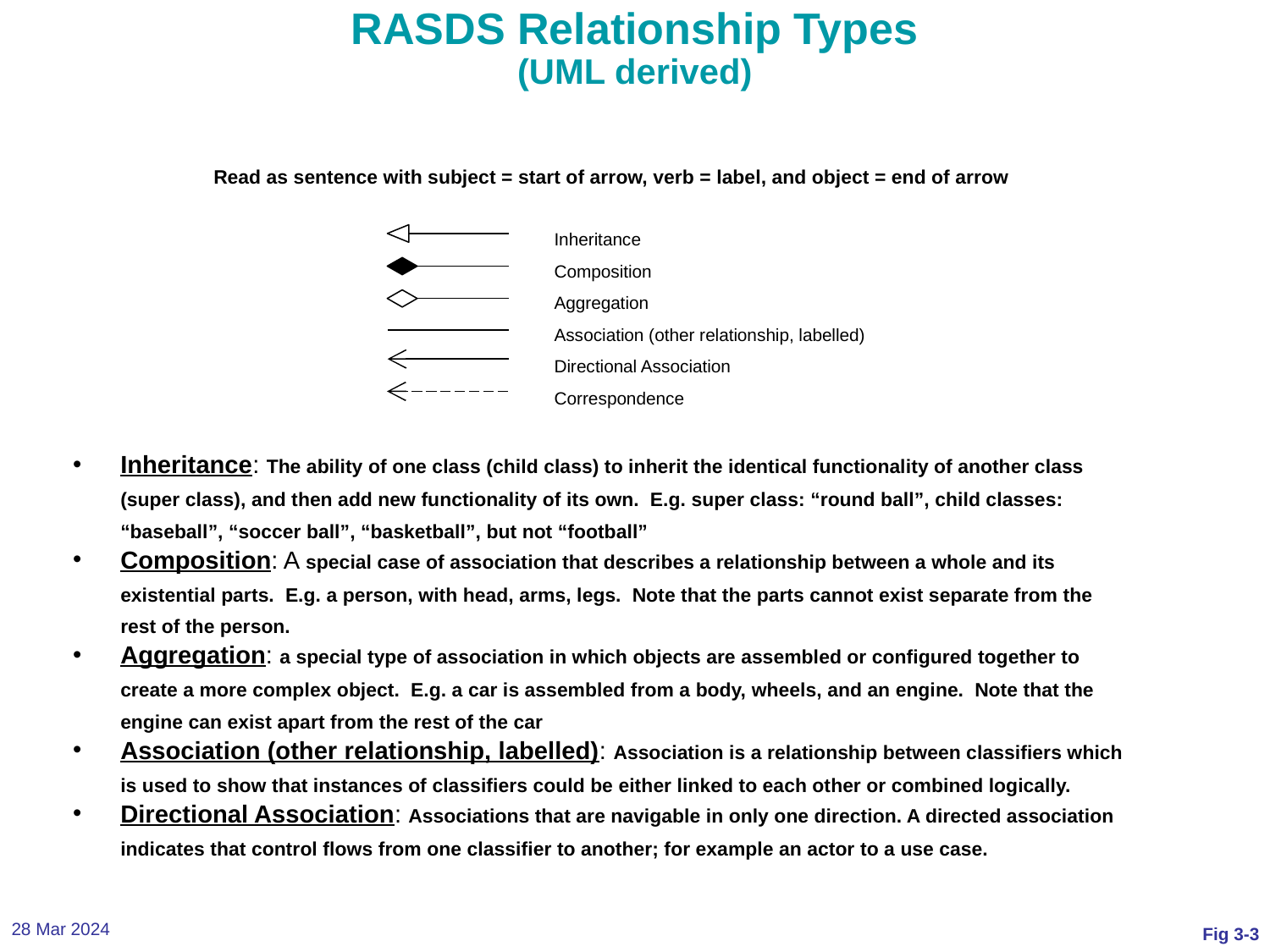

# RASDS Relationship Types (UML derived)
Read as sentence with subject = start of arrow, verb = label, and object = end of arrow
Inheritance
Composition
Aggregation
Association (other relationship, labelled)
Directional Association
Correspondence

Inheritance: The ability of one class (child class) to inherit the identical functionality of another class (super class), and then add new functionality of its own.  E.g. super class: “round ball”, child classes: “baseball”, “soccer ball”, “basketball”, but not “football”
Composition: A special case of association that describes a relationship between a whole and its existential parts.  E.g. a person, with head, arms, legs.  Note that the parts cannot exist separate from the rest of the person.
Aggregation: a special type of association in which objects are assembled or configured together to create a more complex object.  E.g. a car is assembled from a body, wheels, and an engine.  Note that the engine can exist apart from the rest of the car
Association (other relationship, labelled): Association is a relationship between classifiers which is used to show that instances of classifiers could be either linked to each other or combined logically.
Directional Association: Associations that are navigable in only one direction. A directed association indicates that control flows from one classifier to another; for example an actor to a use case.
28 Mar 2024
Fig 3-3